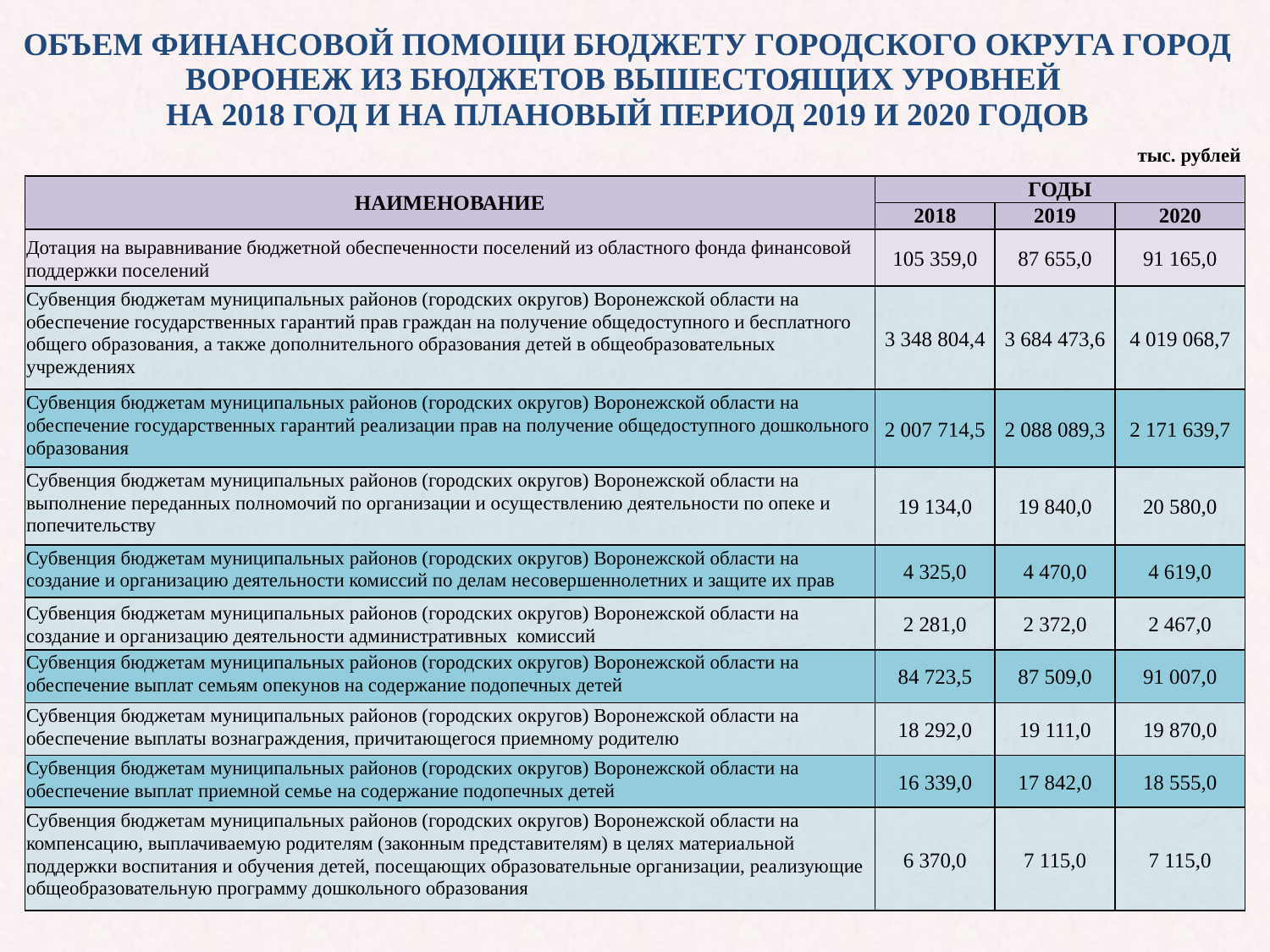

| ОБЪЕМ ФИНАНСОВОЙ ПОМОЩИ БЮДЖЕТУ ГОРОДСКОГО ОКРУГА ГОРОД ВОРОНЕЖ ИЗ БЮДЖЕТОВ ВЫШЕСТОЯЩИХ УРОВНЕЙ НА 2018 ГОД И НА ПЛАНОВЫЙ ПЕРИОД 2019 И 2020 ГОДОВ |
| --- |
тыс. рублей
| НАИМЕНОВАНИЕ | ГОДЫ |  |  |
| --- | --- | --- | --- |
|  | 2018 | 2019 | 2020 |
| Дотация на выравнивание бюджетной обеспеченности поселений из областного фонда финансовой поддержки поселений | 105 359,0 | 87 655,0 | 91 165,0 |
| Субвенция бюджетам муниципальных районов (городских округов) Воронежской области на обеспечение государственных гарантий прав граждан на получение общедоступного и бесплатного общего образования, а также дополнительного образования детей в общеобразовательных учреждениях | 3 348 804,4 | 3 684 473,6 | 4 019 068,7 |
| Субвенция бюджетам муниципальных районов (городских округов) Воронежской области на обеспечение государственных гарантий реализации прав на получение общедоступного дошкольного образования | 2 007 714,5 | 2 088 089,3 | 2 171 639,7 |
| Субвенция бюджетам муниципальных районов (городских округов) Воронежской области на выполнение переданных полномочий по организации и осуществлению деятельности по опеке и попечительству | 19 134,0 | 19 840,0 | 20 580,0 |
| Субвенция бюджетам муниципальных районов (городских округов) Воронежской области на создание и организацию деятельности комиссий по делам несовершеннолетних и защите их прав | 4 325,0 | 4 470,0 | 4 619,0 |
| Субвенция бюджетам муниципальных районов (городских округов) Воронежской области на создание и организацию деятельности административных комиссий | 2 281,0 | 2 372,0 | 2 467,0 |
| Субвенция бюджетам муниципальных районов (городских округов) Воронежской области на обеспечение выплат семьям опекунов на содержание подопечных детей | 84 723,5 | 87 509,0 | 91 007,0 |
| Субвенция бюджетам муниципальных районов (городских округов) Воронежской области на обеспечение выплаты вознаграждения, причитающегося приемному родителю | 18 292,0 | 19 111,0 | 19 870,0 |
| Субвенция бюджетам муниципальных районов (городских округов) Воронежской области на обеспечение выплат приемной семье на содержание подопечных детей | 16 339,0 | 17 842,0 | 18 555,0 |
| Субвенция бюджетам муниципальных районов (городских округов) Воронежской области на компенсацию, выплачиваемую родителям (законным представителям) в целях материальной поддержки воспитания и обучения детей, посещающих образовательные организации, реализующие общеобразовательную программу дошкольного образования | 6 370,0 | 7 115,0 | 7 115,0 |